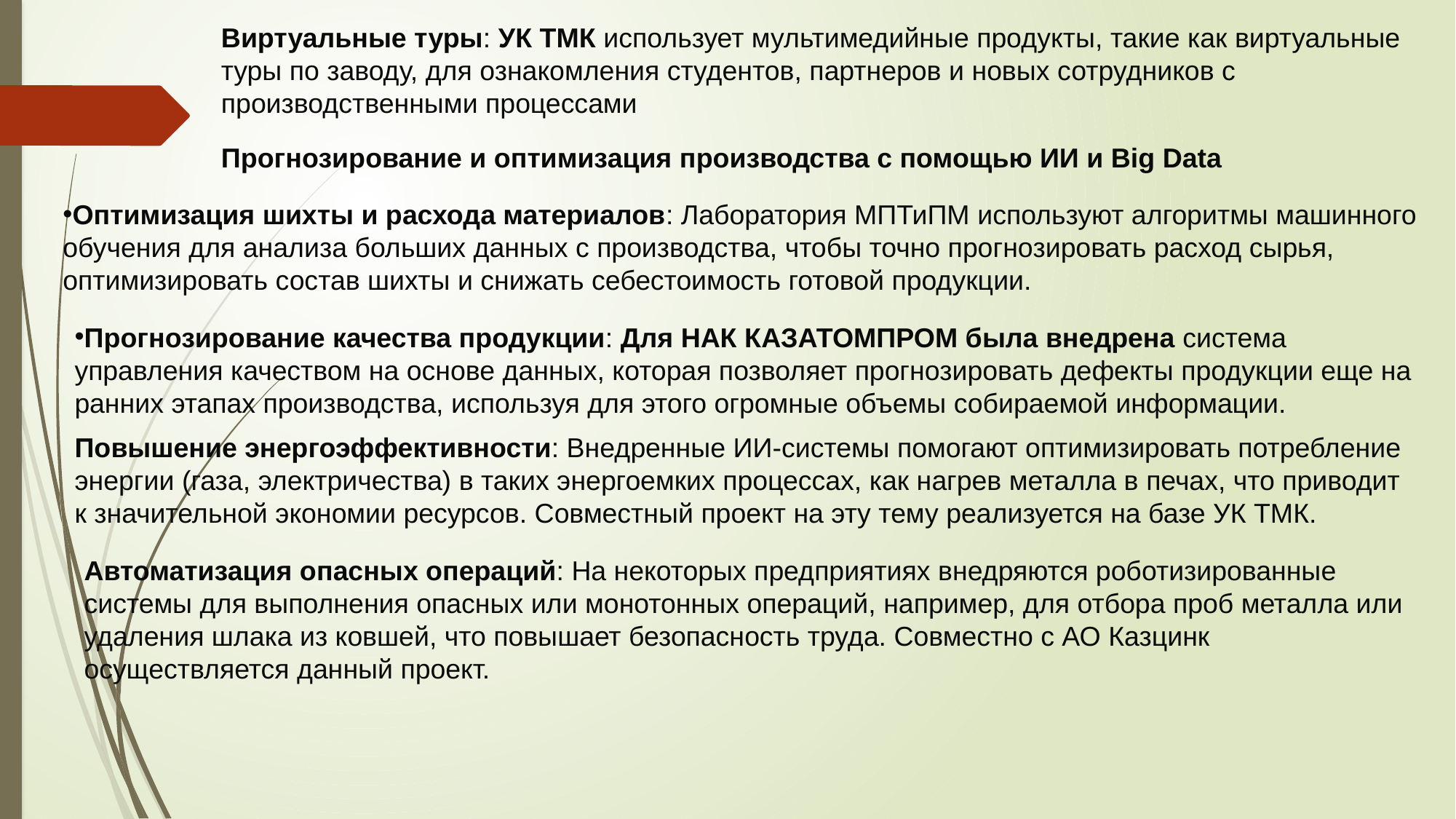

Виртуальные туры: УК ТМК использует мультимедийные продукты, такие как виртуальные туры по заводу, для ознакомления студентов, партнеров и новых сотрудников с производственными процессами
Прогнозирование и оптимизация производства с помощью ИИ и Big Data
Оптимизация шихты и расхода материалов: Лаборатория МПТиПМ используют алгоритмы машинного обучения для анализа больших данных с производства, чтобы точно прогнозировать расход сырья, оптимизировать состав шихты и снижать себестоимость готовой продукции.
Прогнозирование качества продукции: Для НАК КАЗАТОМПРОМ была внедрена система управления качеством на основе данных, которая позволяет прогнозировать дефекты продукции еще на ранних этапах производства, используя для этого огромные объемы собираемой информации.
Повышение энергоэффективности: Внедренные ИИ-системы помогают оптимизировать потребление энергии (газа, электричества) в таких энергоемких процессах, как нагрев металла в печах, что приводит к значительной экономии ресурсов. Совместный проект на эту тему реализуется на базе УК ТМК.
Автоматизация опасных операций: На некоторых предприятиях внедряются роботизированные системы для выполнения опасных или монотонных операций, например, для отбора проб металла или удаления шлака из ковшей, что повышает безопасность труда. Совместно с АО Казцинк осуществляется данный проект.